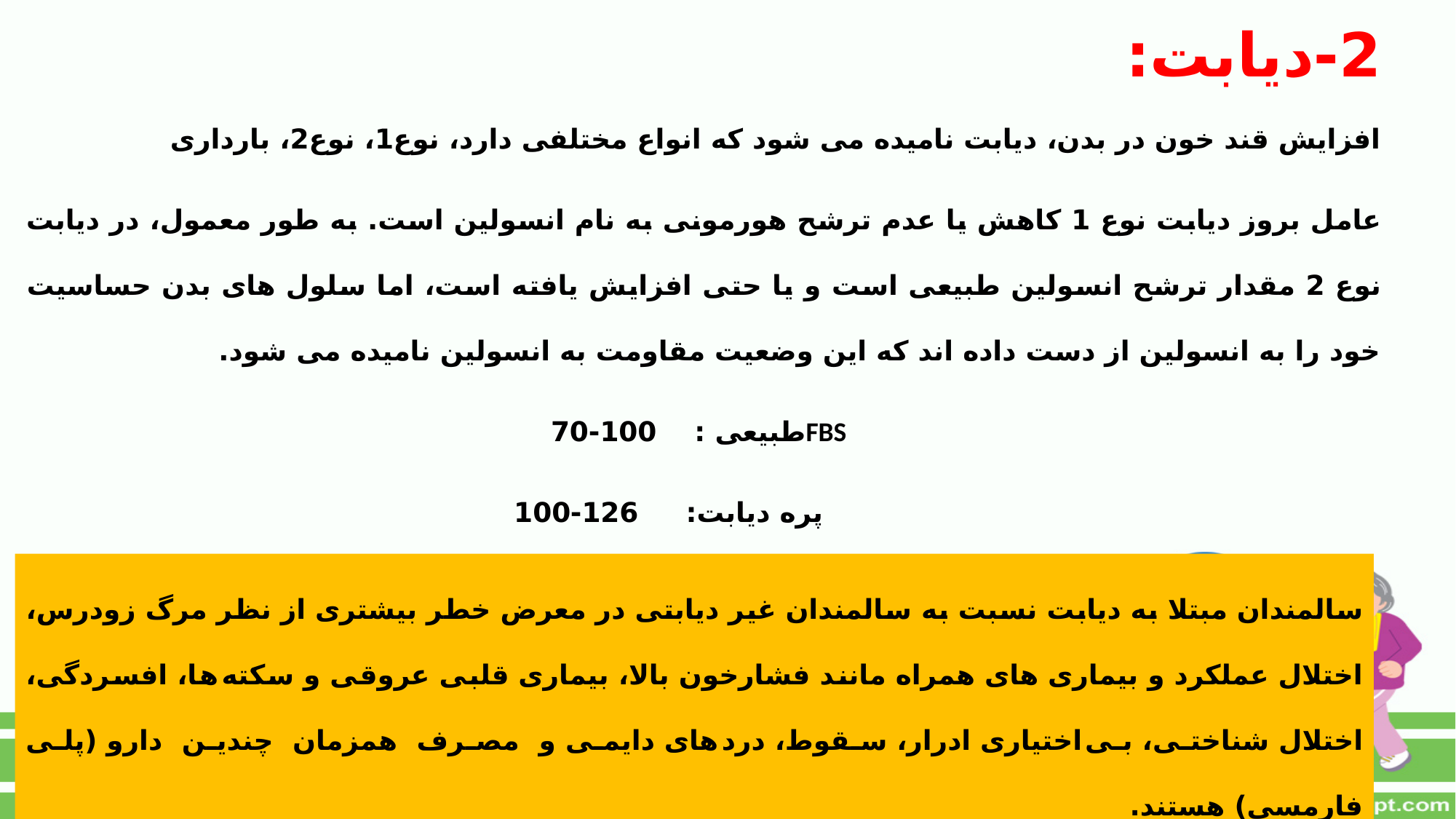

2-ديابت:
افزایش قند خون در بدن، دیابت نامیده می شود که انواع مختلفی دارد، نوع1، نوع2، بارداری
عامل بروز دیابت نوع 1 کاهش یا عدم ترشح هورمونی به نام انسولین است. به طور معمول، در دیابت نوع 2 مقدار ترشح انسولین طبیعی است و یا حتی افزایش یافته است، اما سلول های بدن حساسیت خود را به انسولین از دست داده اند که این وضعیت مقاومت به انسولین نامیده می شود.
 FBSطبیعی :    100-70
                                                           پره دیابت:     126-100
                                                     دیابت:     دو نوبت FBS 126 و بالاتر
سالمندان مبتلا به دیابت نسبت به سالمندان غیر دیابتی در معرض خطر بیشتری از نظر مرگ زودرس، اختلال عملکرد و بیماری های همراه مانند فشارخون بالا، بیماری قلبی عروقی و سکته ها، افسردگی، اختلال شناختی، بی اختیاری ادرار، سقوط، درد های دایمی و مصرف همزمان چندین دارو (پلی فارمسی) هستند.